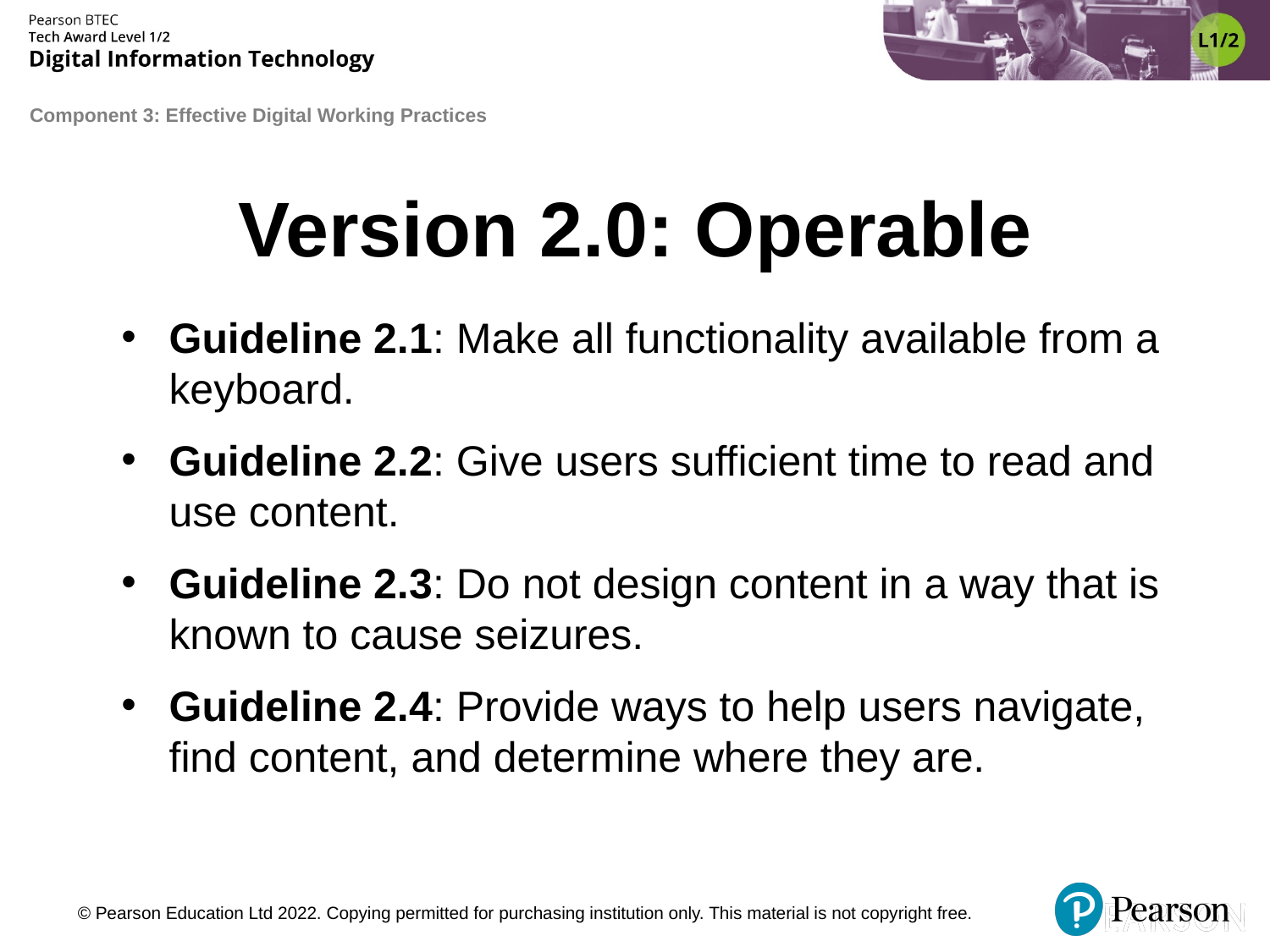

# Version 2.0: Operable
Guideline 2.1: Make all functionality available from a keyboard.
Guideline 2.2: Give users sufficient time to read and use content.
Guideline 2.3: Do not design content in a way that is known to cause seizures.
Guideline 2.4: Provide ways to help users navigate, find content, and determine where they are.
© Pearson Education Ltd 2022. Copying permitted for purchasing institution only. This material is not copyright free.